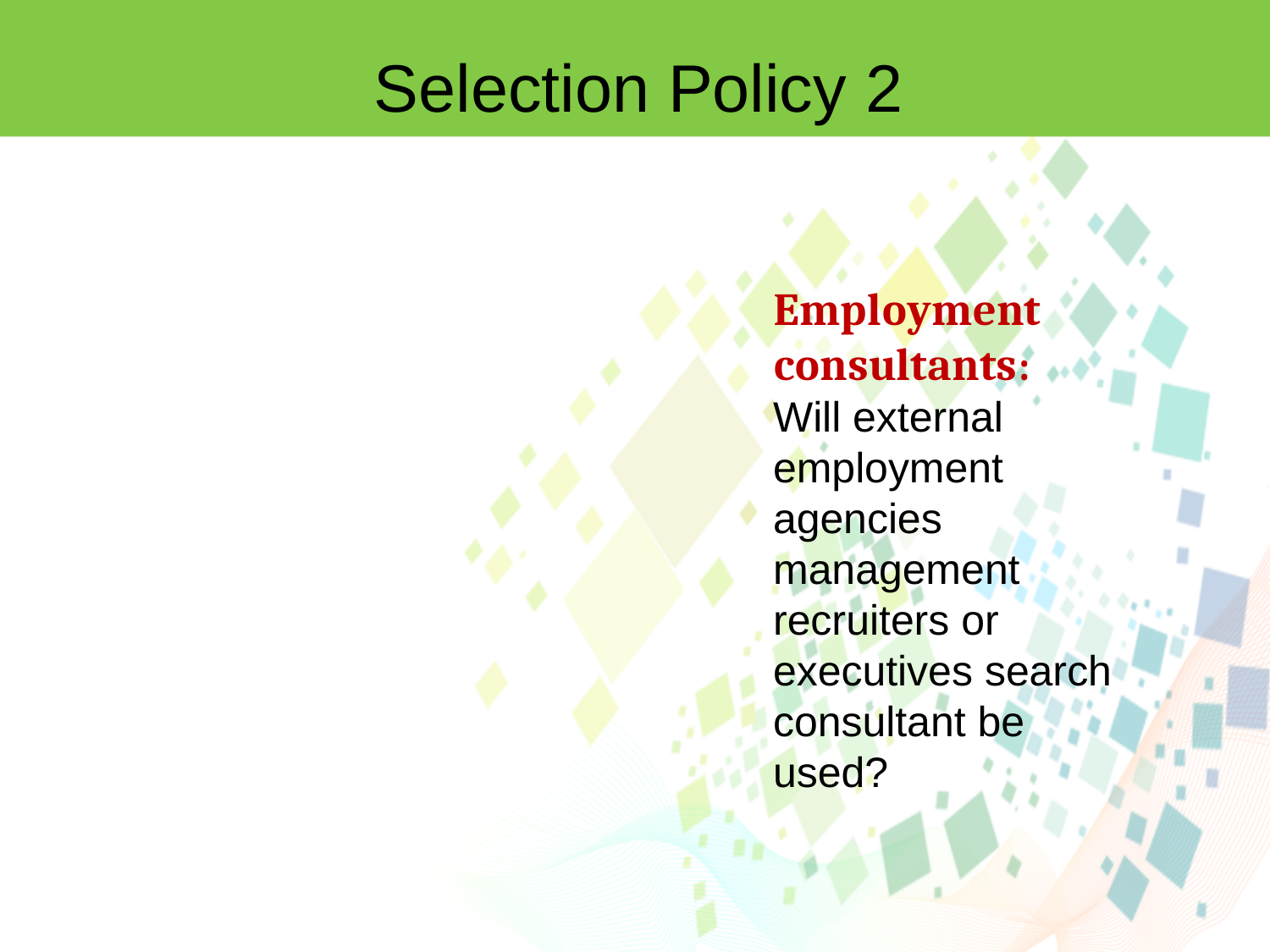

Selection Policy 2
Employment consultants:
Will external employment agencies management recruiters or executives search consultant be used?